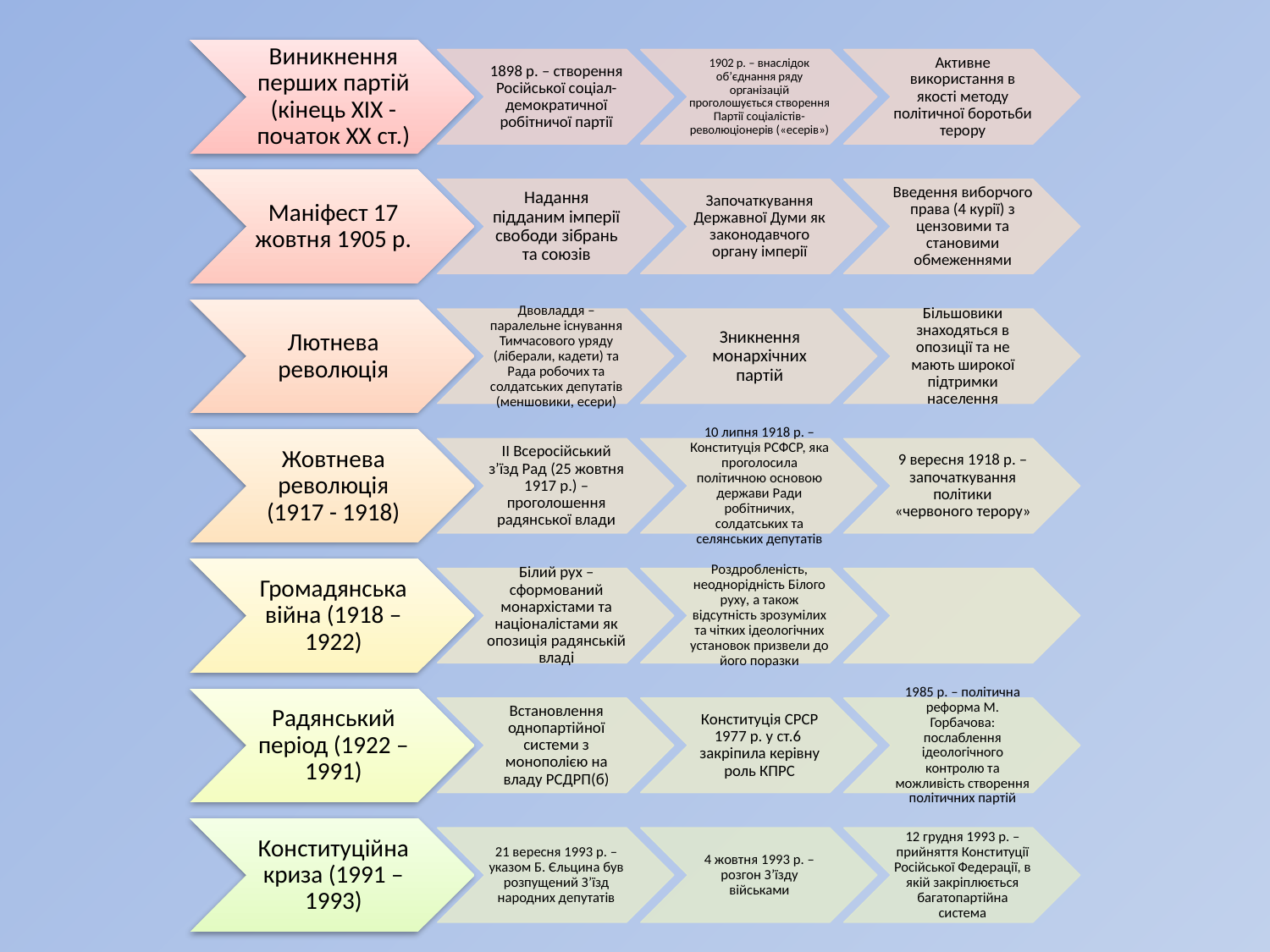

Виникнення перших партій (кінець XIX - початок XX ст.)
1898 р. – створення Російської соціал-демократичної робітничої партії
1902 р. – внаслідок об’єднання ряду організацій проголошується створення Партії соціалістів-революціонерів («есерів»)
Активне використання в якості методу політичної боротьби терору
Маніфест 17 жовтня 1905 р.
Надання підданим імперії свободи зібрань та союзів
Започаткування Державної Думи як законодавчого органу імперії
Введення виборчого права (4 курії) з цензовими та становими обмеженнями
Лютнева революція
Двовладдя – паралельне існування Тимчасового уряду (ліберали, кадети) та Рада робочих та солдатських депутатів (меншовики, есери)
Зникнення монархічних партій
Більшовики знаходяться в опозиції та не мають широкої підтримки населення
Жовтнева революція (1917 - 1918)
II Всеросійський з’їзд Рад (25 жовтня 1917 р.) – проголошення радянської влади
10 липня 1918 р. – Конституція РСФСР, яка проголосила політичною основою держави Ради робітничих, солдатських та селянських депутатів
9 вересня 1918 р. – започаткування політики «червоного терору»
Громадянська війна (1918 – 1922)
Білий рух – сформований монархістами та націоналістами як опозиція радянській владі
Роздробленість, неоднорідність Білого руху, а також відсутність зрозумілих та чітких ідеологічних установок призвели до його поразки

Радянський період (1922 – 1991)
Встановлення однопартійної системи з монополією на владу РСДРП(б)
Конституція СРСР 1977 р. у ст.6  закріпила керівну роль КПРС
1985 р. – політична реформа М. Горбачова: послаблення ідеологічного контролю та можливість створення політичних партій
Конституційна криза (1991 – 1993)
21 вересня 1993 р. – указом Б. Єльцина був розпущений З’їзд народних депутатів
4 жовтня 1993 р. – розгон З’їзду військами
12 грудня 1993 р. – прийняття Конституції Російської Федерації, в якій закріплюється багатопартійна система